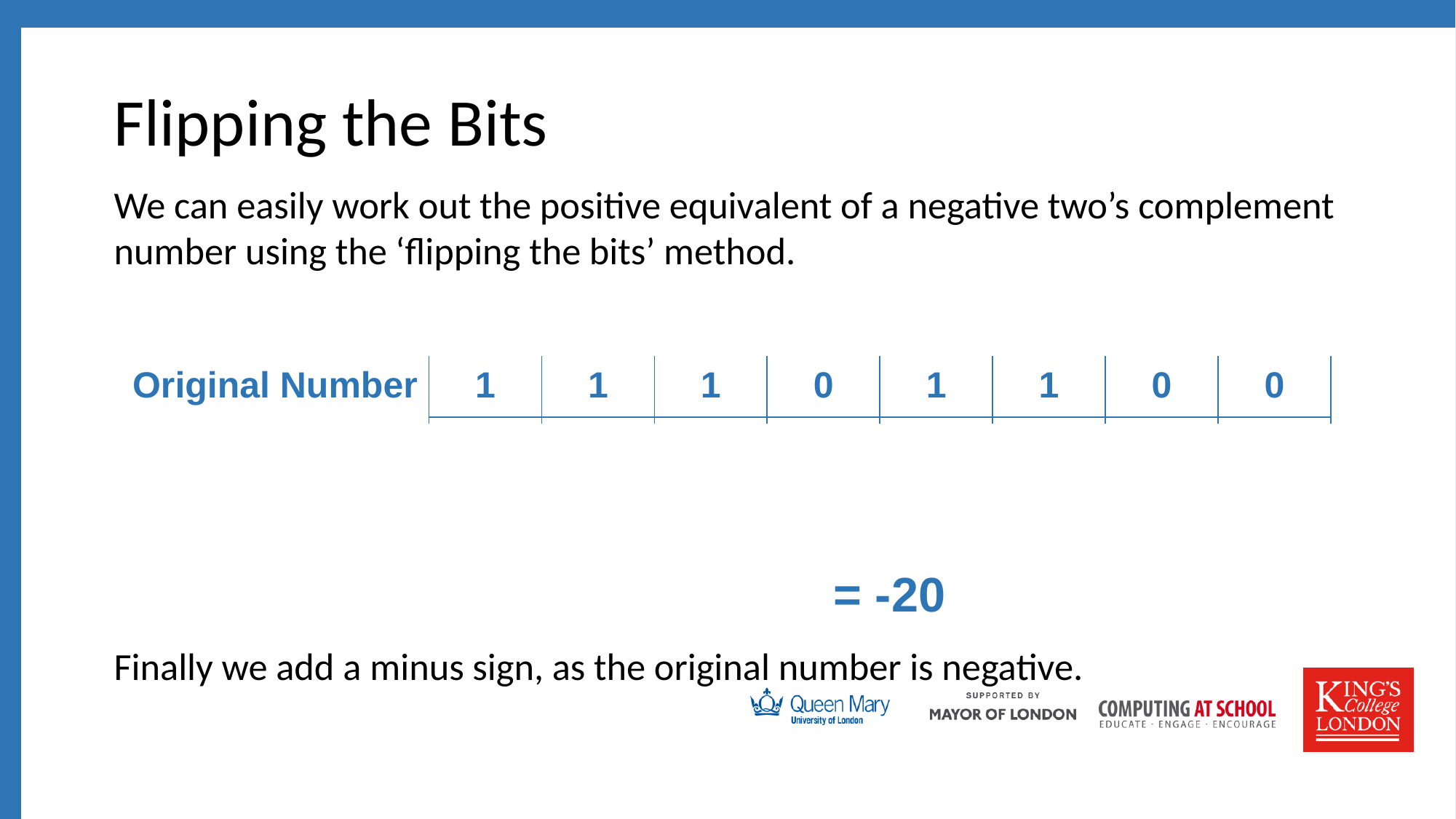

# Flipping the Bits
We can easily work out the positive equivalent of a negative two’s complement number using the ‘flipping the bits’ method.

Finally we add a minus sign, as the original number is negative.

|  | 128 | 64 | 32 | 16 | 8 | 4 | 2 | 1 |
| --- | --- | --- | --- | --- | --- | --- | --- | --- |
| Original Number | 1 | 1 | 1 | 0 | 1 | 1 | 0 | 0 |
| Flip the bits | 0 | 0 | 0 | 1 | 0 | 0 | 1 | 1 |
| Add 1 | 0 | 0 | 0 | 1 | 0 | 1 | 0 | 0 |

= 20
= -20